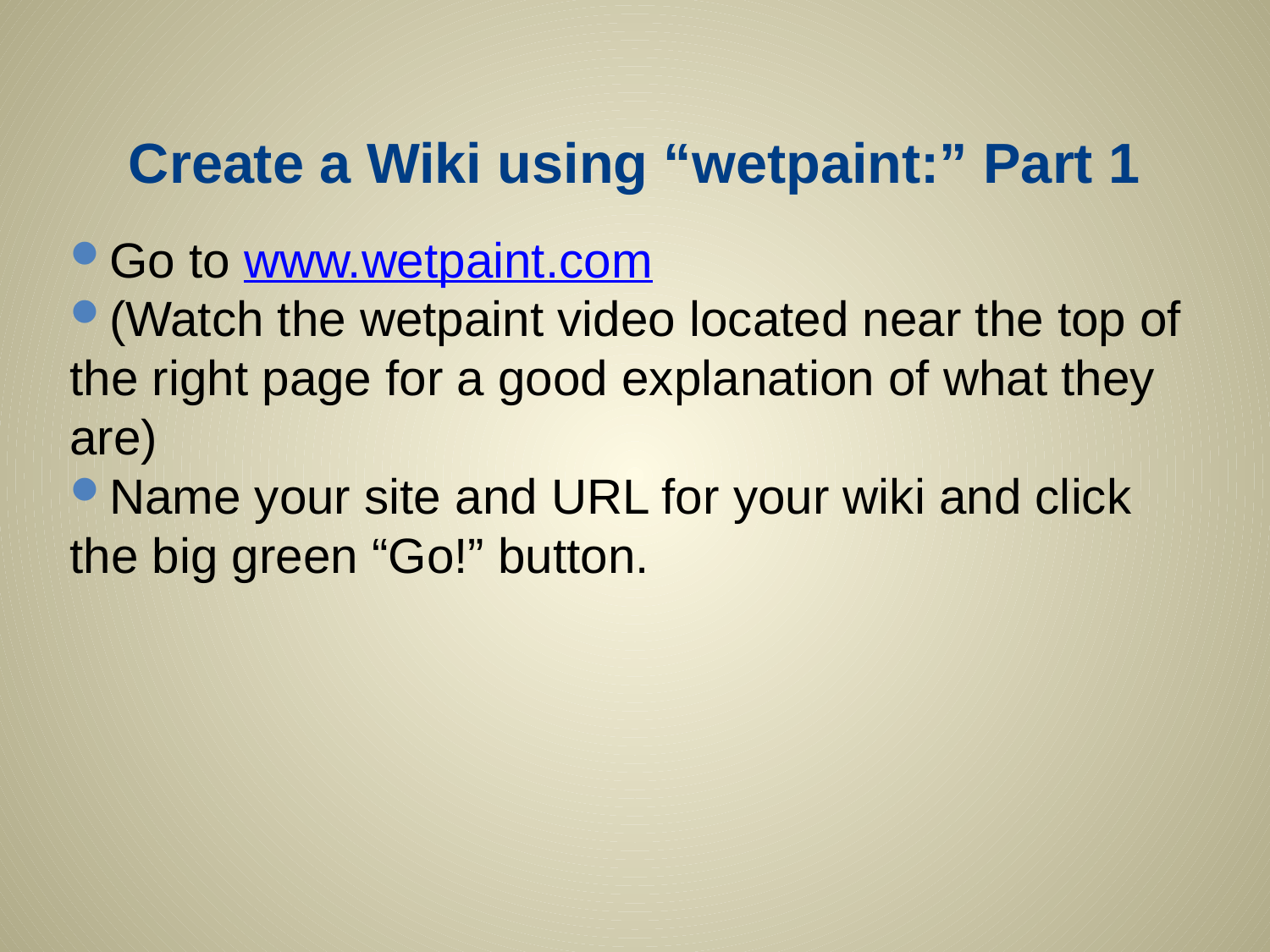

# Create a Wiki using “wetpaint:” Part 1
Go to www.wetpaint.com
(Watch the wetpaint video located near the top of the right page for a good explanation of what they are)
Name your site and URL for your wiki and click the big green “Go!” button.